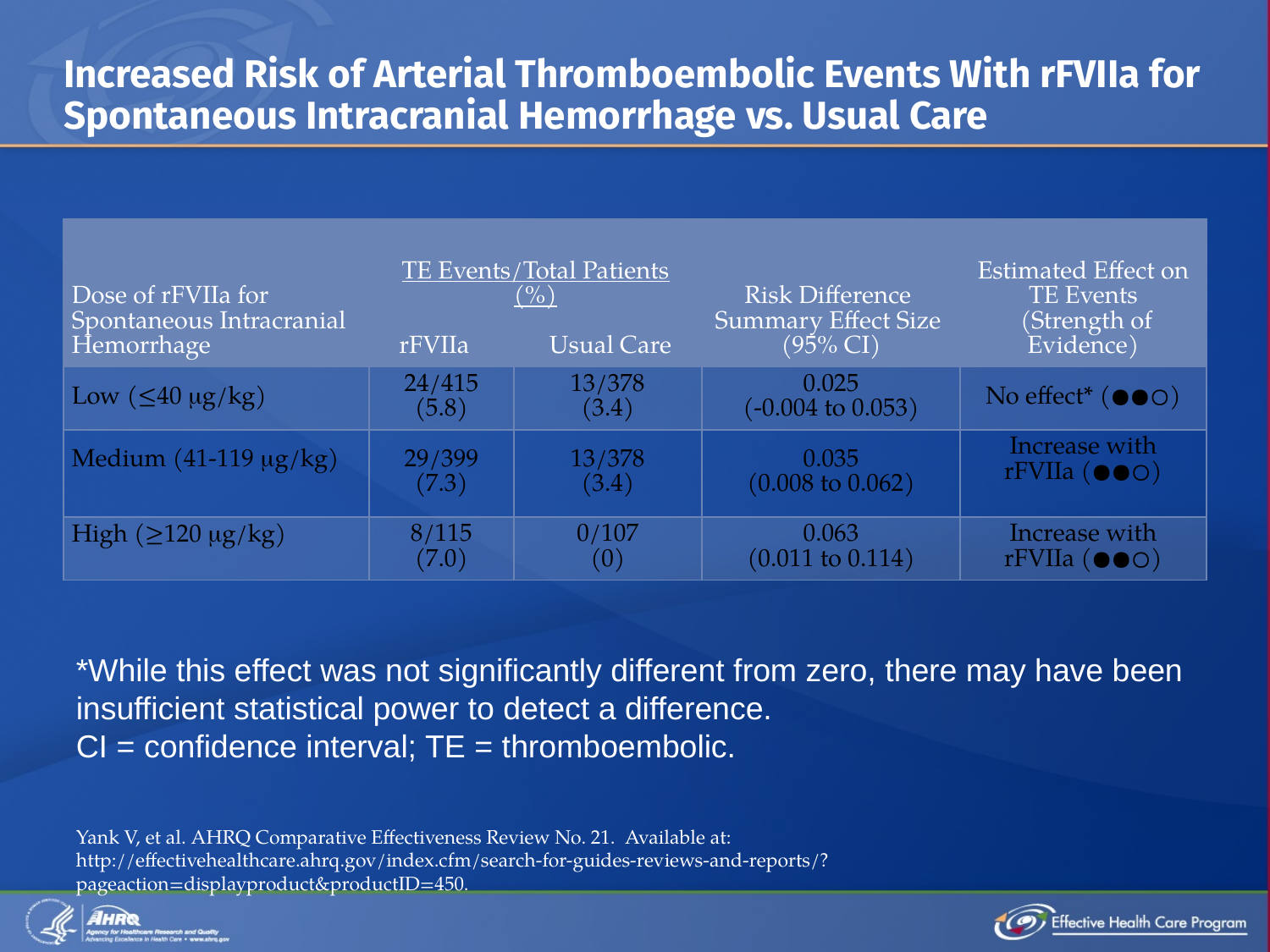

# Increased Risk of Arterial Thromboembolic Events With rFVIIa for Spontaneous Intracranial Hemorrhage vs. Usual Care
| Dose of rFVIIa for Spontaneous Intracranial Hemorrhage | TE Events/Total Patients (%) rFVIIa Usual Care |  | Risk Difference Summary Effect Size (95% CI) | Estimated Effect on TE Events (Strength of Evidence) |
| --- | --- | --- | --- | --- |
| Low (≤40 μg/kg) | 24/415 (5.8) | 13/378 (3.4) | 0.025 (-0.004 to 0.053) | No effect\* (●●○) |
| Medium (41-119 μg/kg) | 29/399 (7.3) | 13/378 (3.4) | 0.035 (0.008 to 0.062) | Increase with rFVIIa (●●○) |
| High (≥120 μg/kg) | 8/115 (7.0) | 0/107 (0) | 0.063 (0.011 to 0.114) | Increase with rFVIIa (●●○) |
*While this effect was not significantly different from zero, there may have been insufficient statistical power to detect a difference.
CI = confidence interval; TE = thromboembolic.
Yank V, et al. AHRQ Comparative Effectiveness Review No. 21.  Available at:   http://effectivehealthcare.ahrq.gov/index.cfm/search-for-guides-reviews-and-reports/?pageaction=displayproduct&productID=450.